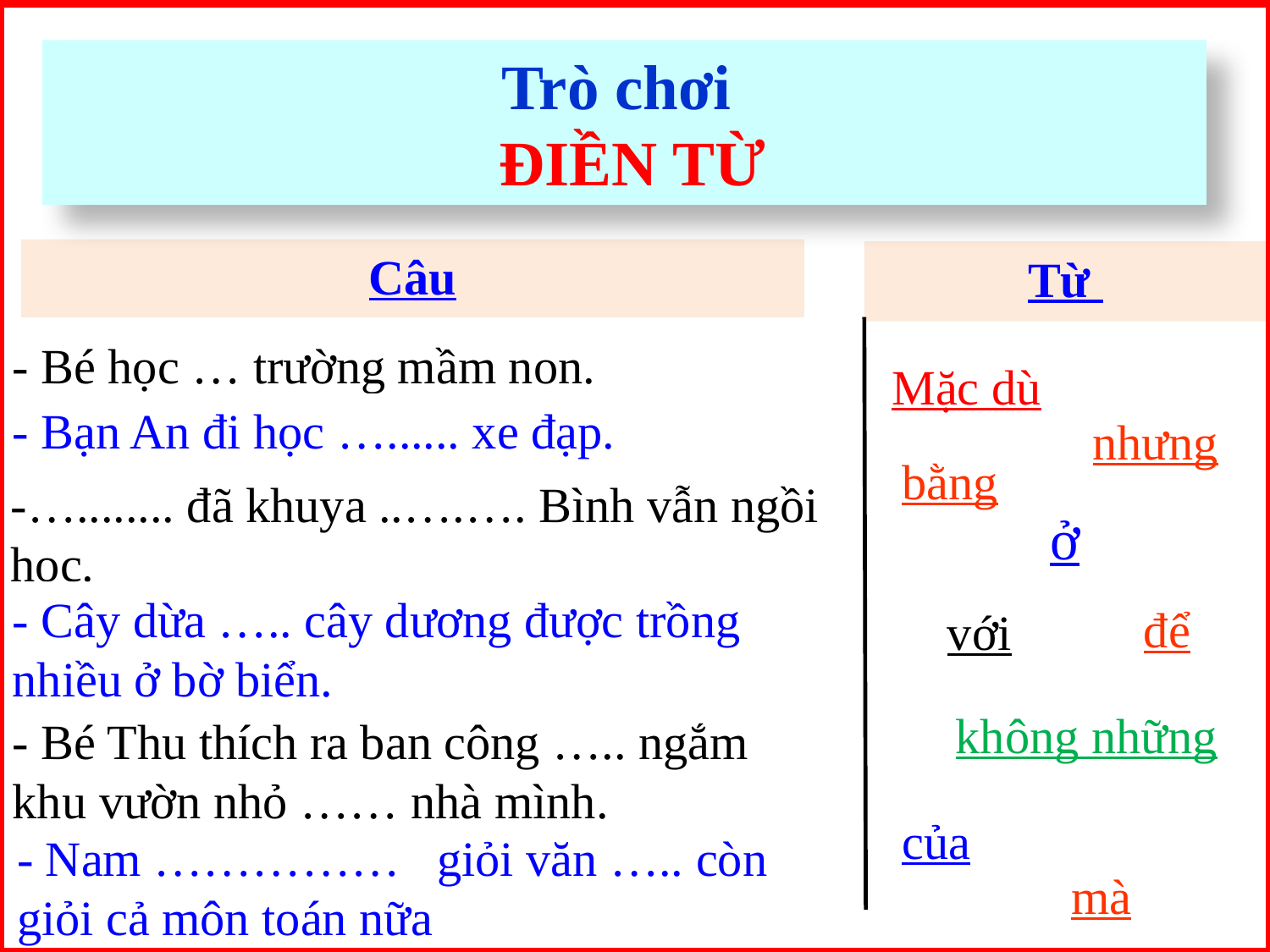

Trò chơi
  ĐIỀN TỪ
Câu
Từ
- Bé học … trường mầm non.
Mặc dù
- Bạn An đi học …...... xe đạp.
nhưng
bằng
-…........ đã khuya ..….…. Bình vẫn ngồi học.
ở
- Cây dừa ….. cây dương được trồng
nhiều ở bờ biển.
để
với
không những
- Bé Thu thích ra ban công ….. ngắm
khu vườn nhỏ …… nhà mình.
của
- Nam ……………   giỏi văn ….. còn
giỏi cả môn toán nữa
mà